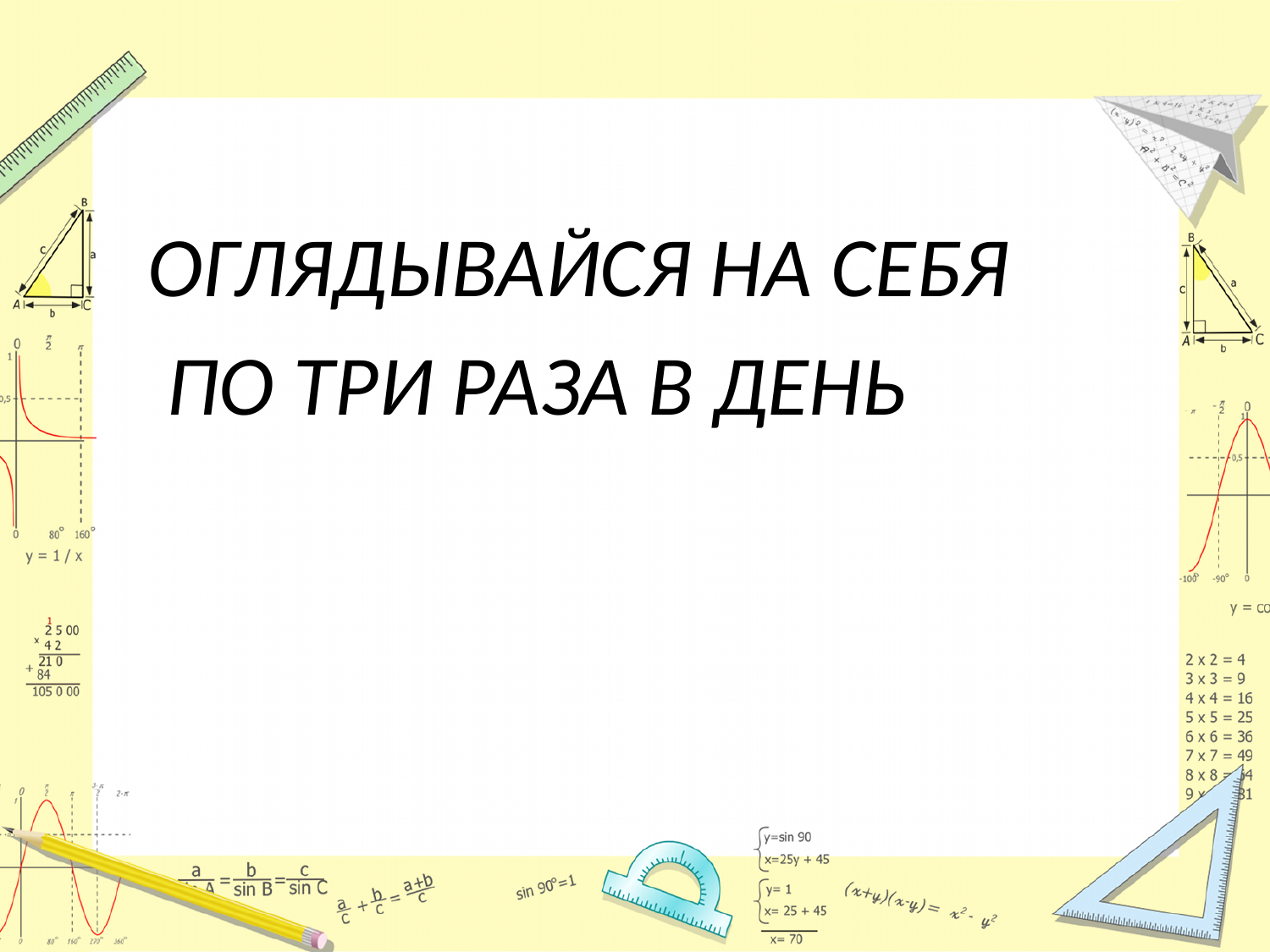

#

ОГЛЯДЫВАЙСЯ НА СЕБЯ
 ПО ТРИ РАЗА В ДЕНЬ